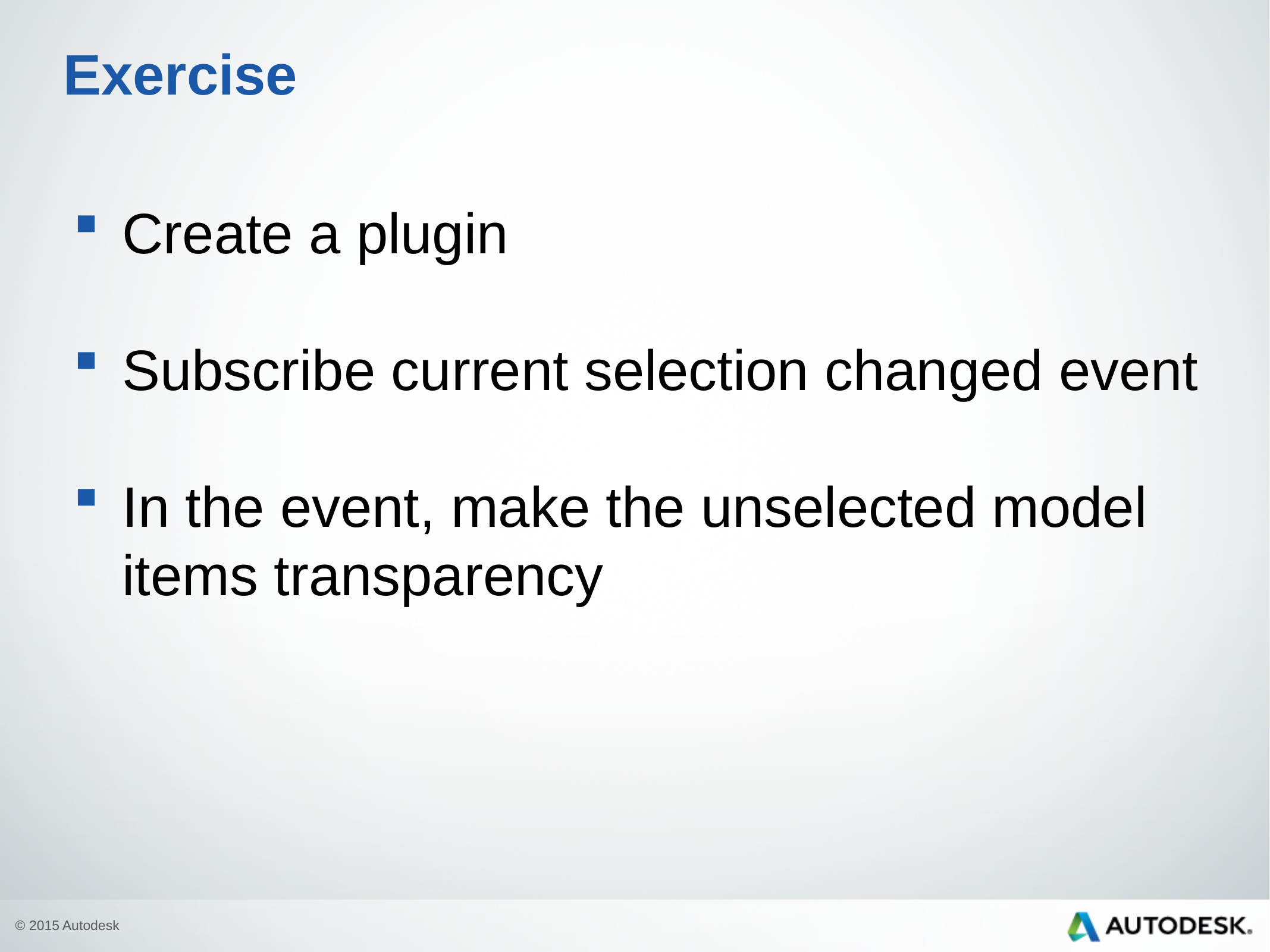

# Exercise
Create a plugin

Subscribe current selection changed event

In the event, make the unselected model items transparency